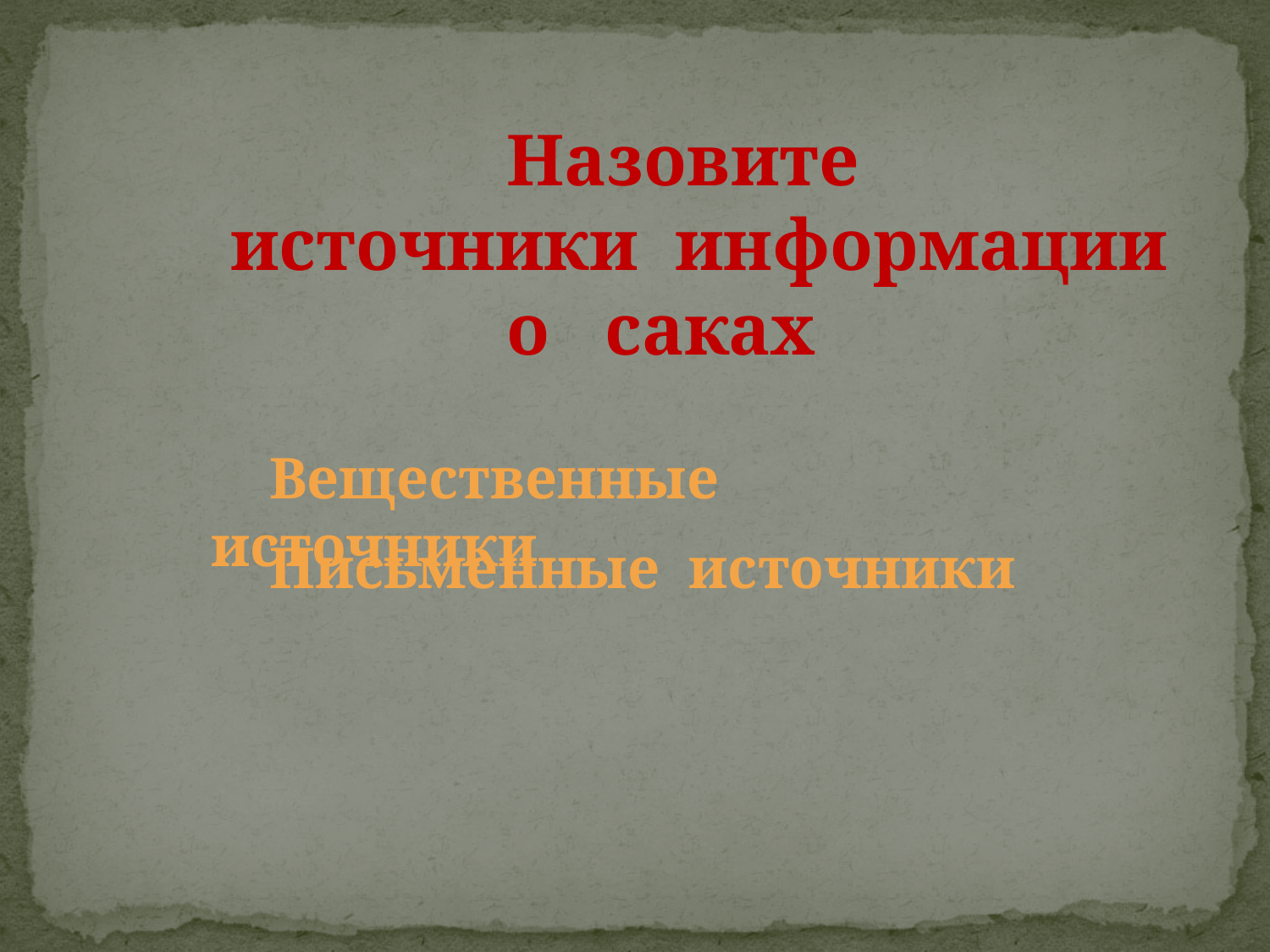

Назовите
       источники  информации
                      о   саках

    Вещественные  источники
    Письменные  источники